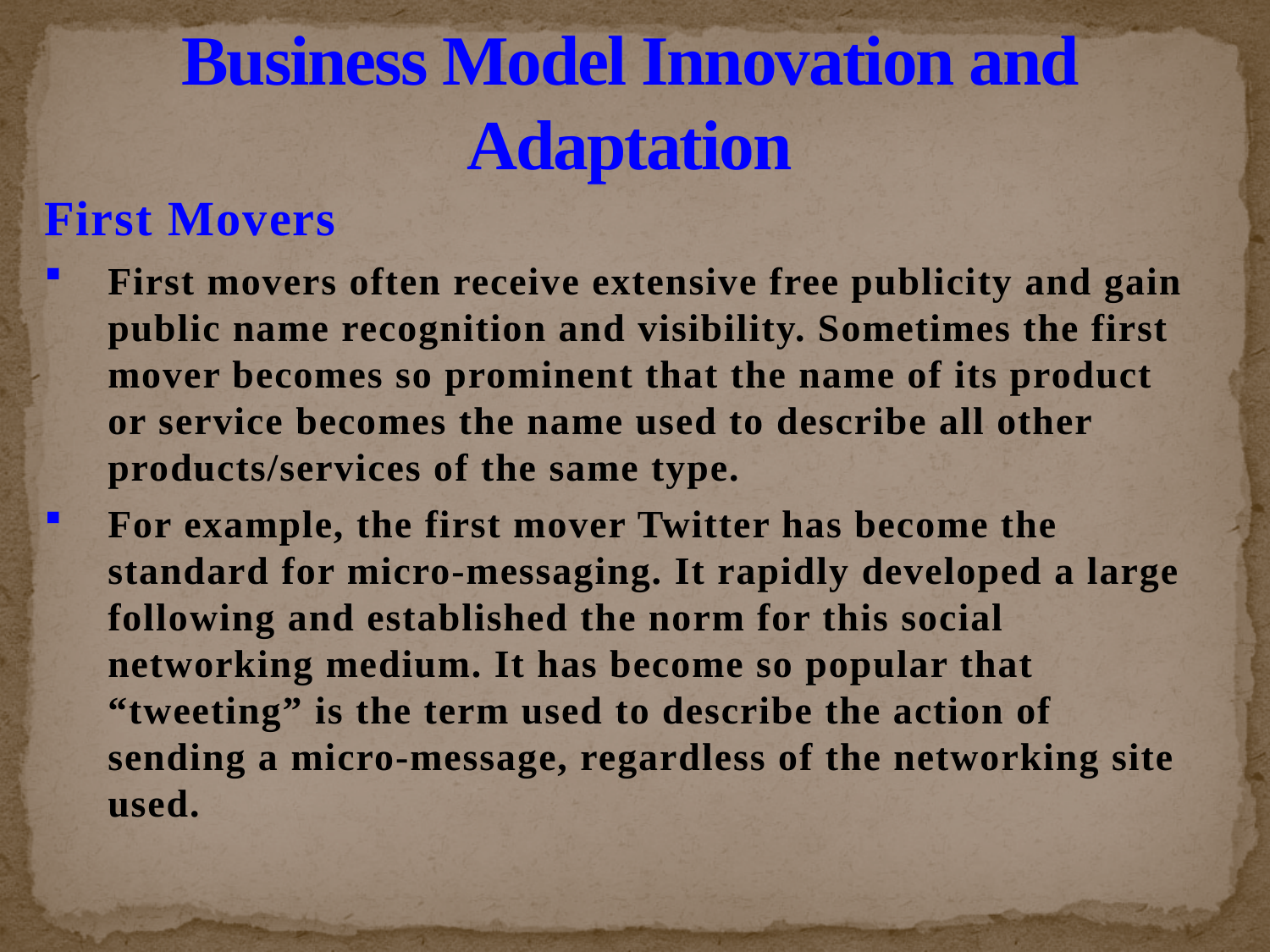

# Business Model Innovation and Adaptation
First Movers
First movers often receive extensive free publicity and gain public name recognition and visibility. Sometimes the first mover becomes so prominent that the name of its product or service becomes the name used to describe all other products/services of the same type.
For example, the first mover Twitter has become the standard for micro-messaging. It rapidly developed a large following and established the norm for this social networking medium. It has become so popular that “tweeting” is the term used to describe the action of sending a micro-message, regardless of the networking site used.